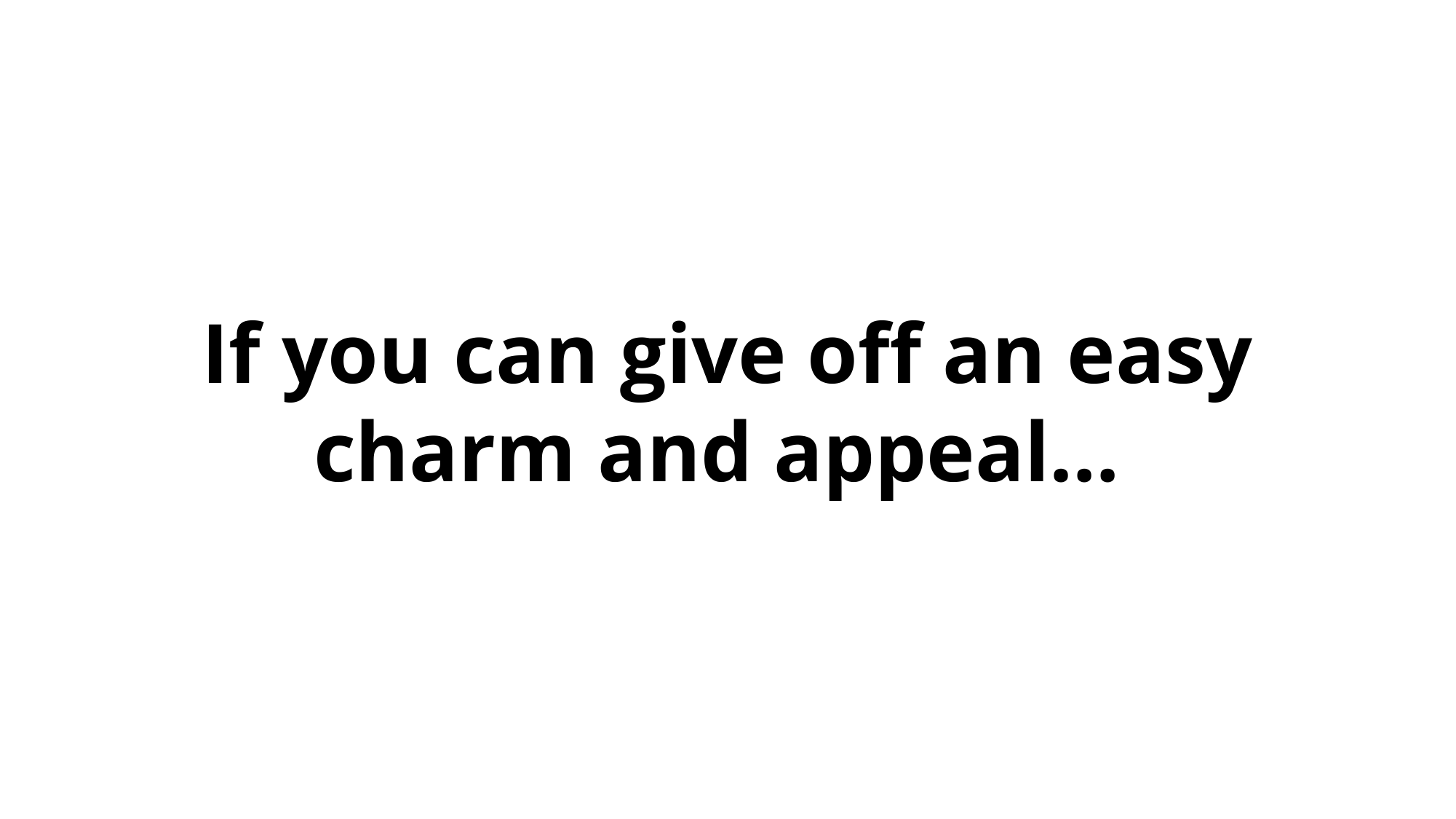

If you can give off an easy charm and appeal…